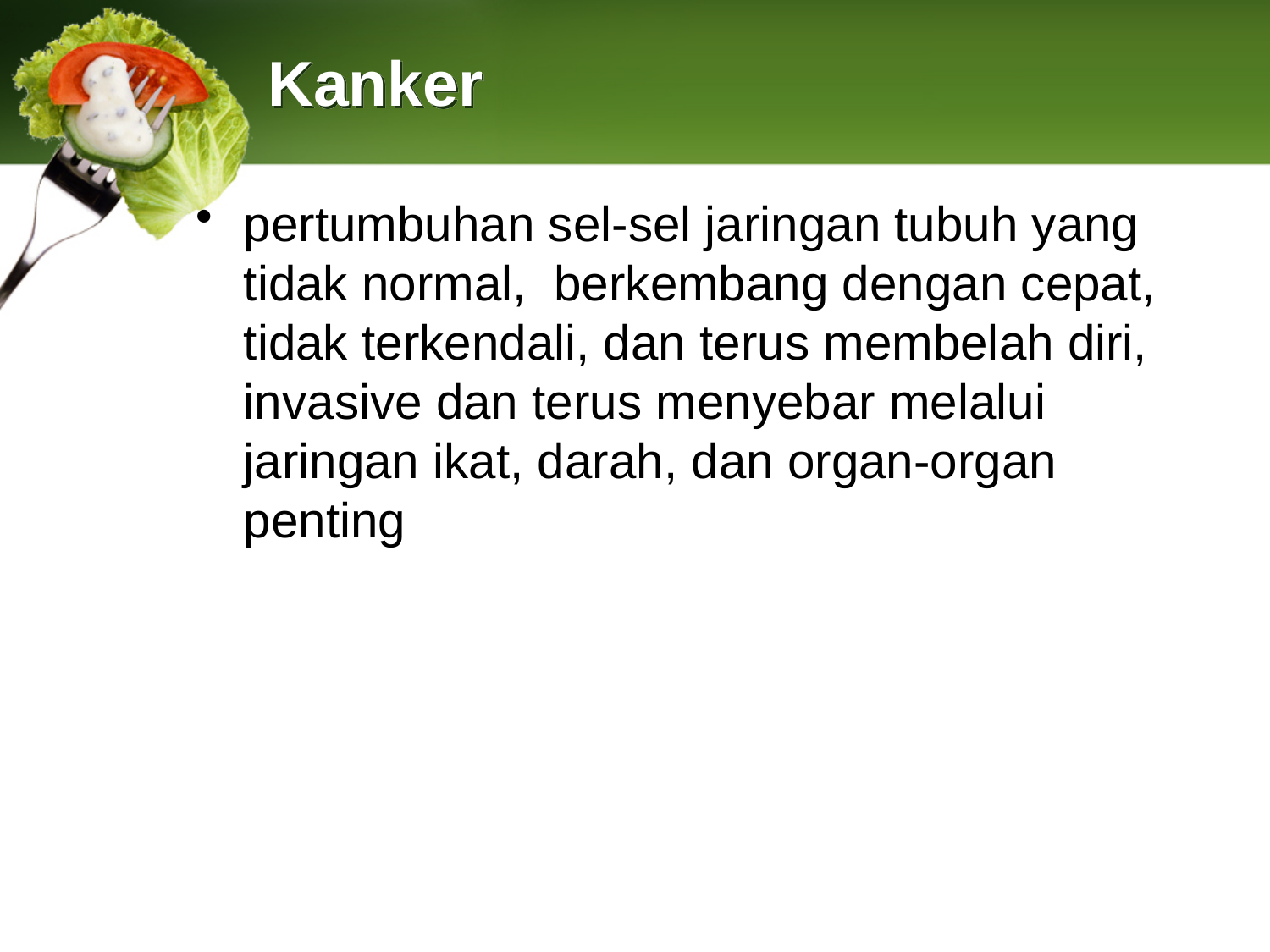

# Kanker
pertumbuhan sel-sel jaringan tubuh yang tidak normal,  berkembang dengan cepat, tidak terkendali, dan terus membelah diri, invasive dan terus menyebar melalui jaringan ikat, darah, dan organ-organ penting